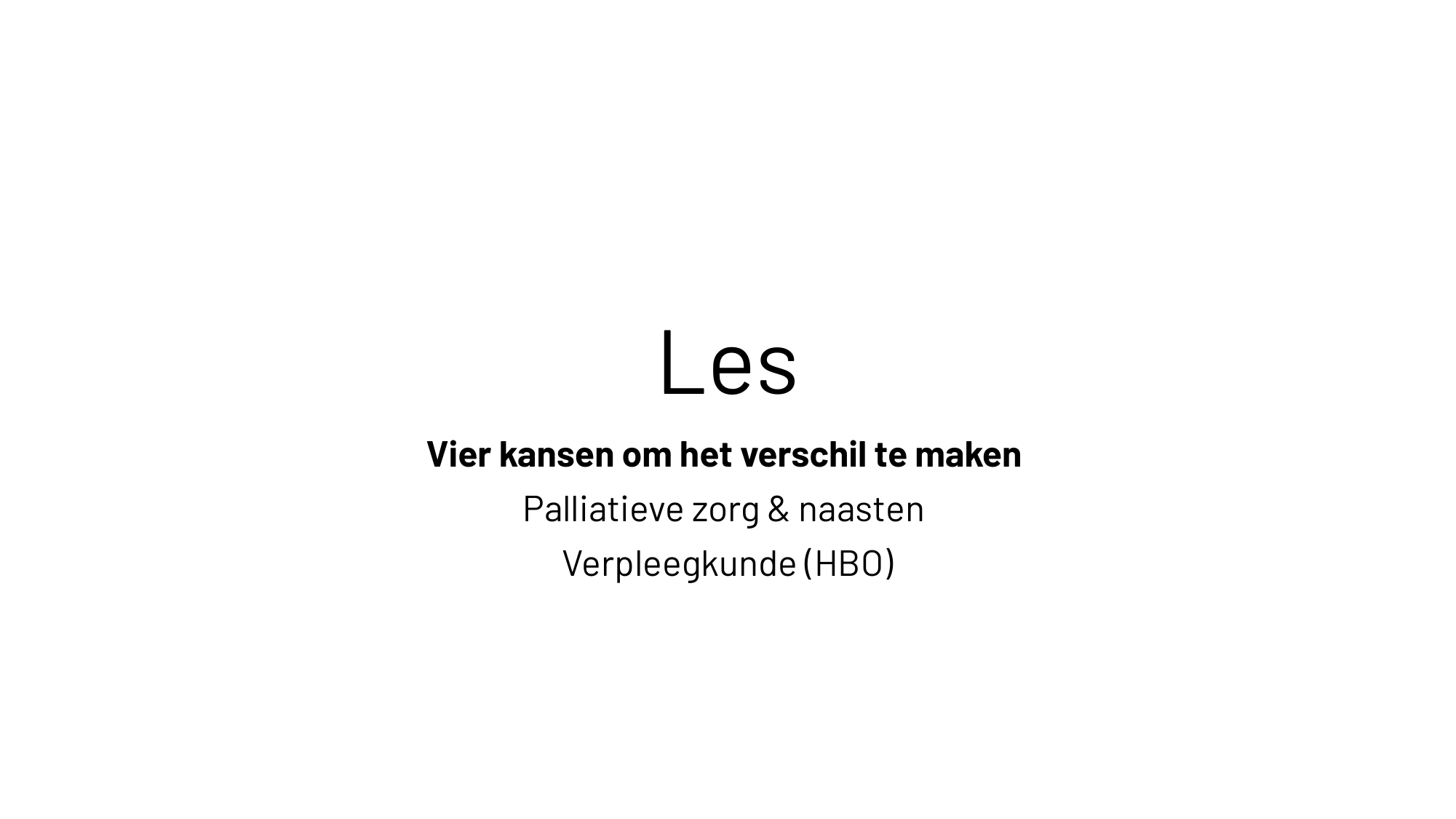

# Les
Vier kansen om het verschil te maken
Palliatieve zorg & naasten
Verpleegkunde (HBO)